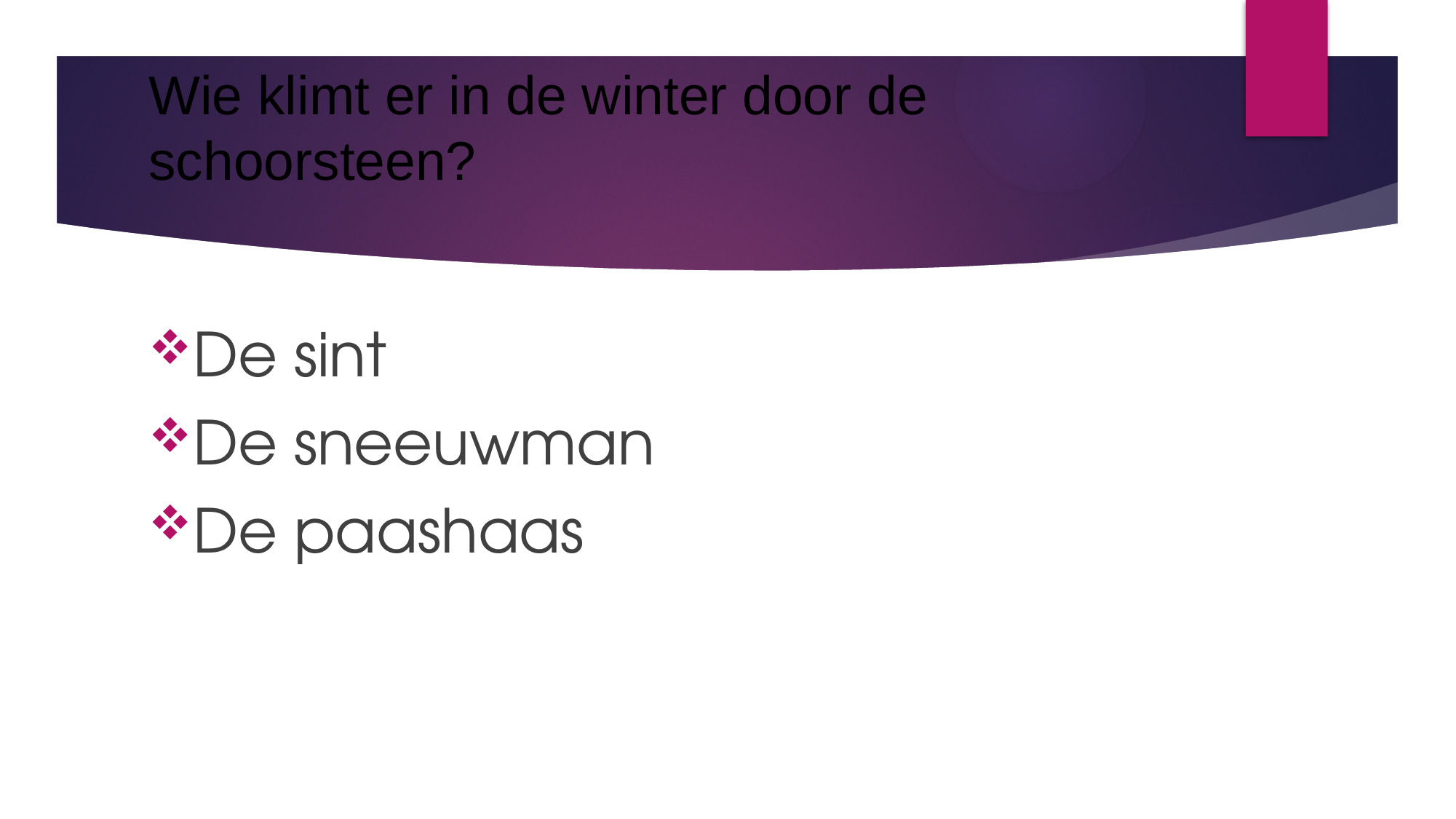

# Wie klimt er in de winter door de schoorsteen?
De sint
De sneeuwman
De paashaas